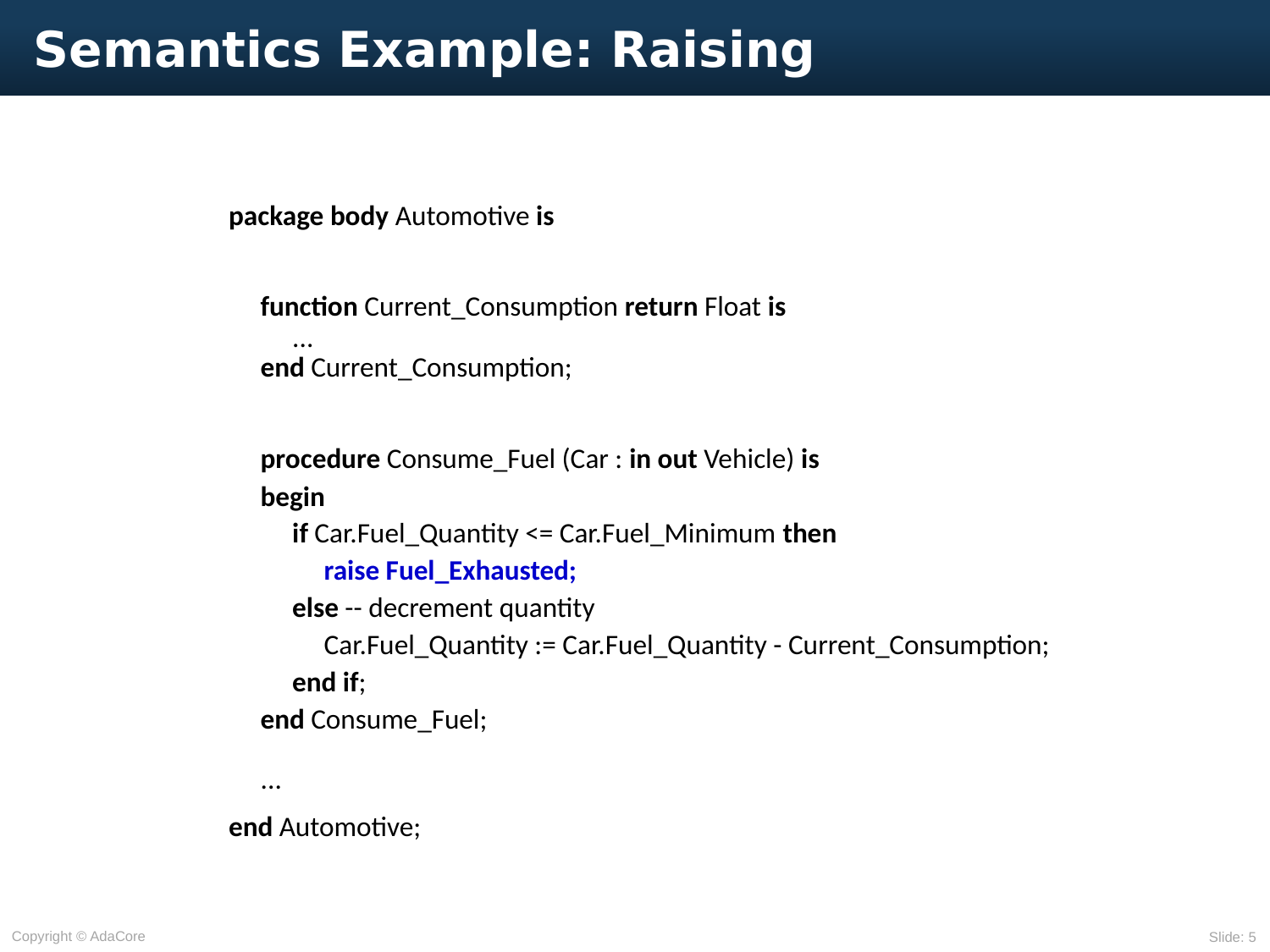

# Semantics Example: Raising
package body Automotive is

	function Current_Consumption return Float is
		...
	end Current_Consumption;

	procedure Consume_Fuel (Car : in out Vehicle) is
	begin
		if Car.Fuel_Quantity <= Car.Fuel_Minimum then
			raise Fuel_Exhausted;
		else -- decrement quantity
			Car.Fuel_Quantity := Car.Fuel_Quantity - Current_Consumption;
		end if;
	end Consume_Fuel;

	...

end Automotive;